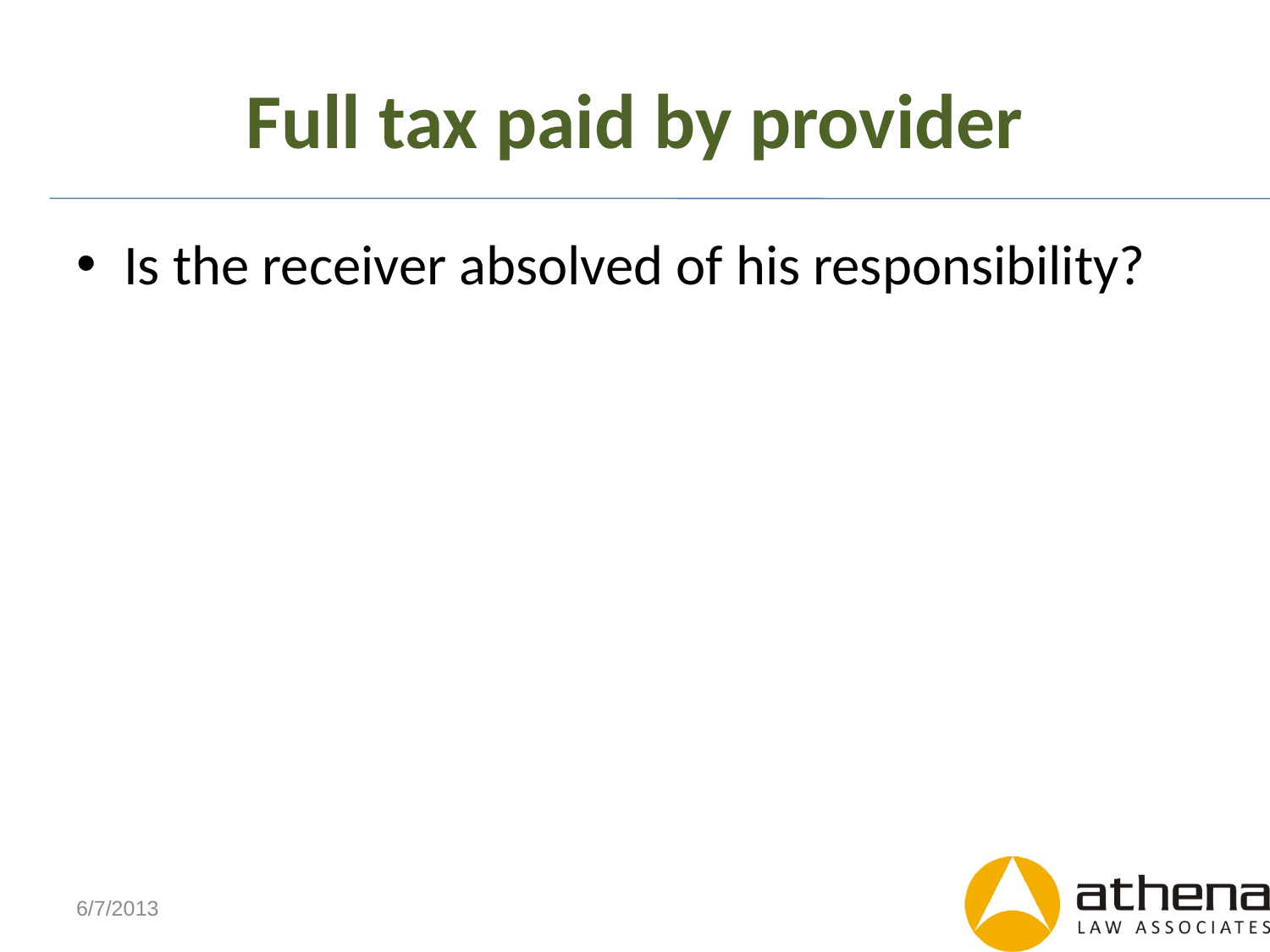

# Full tax paid by provider
Is the receiver absolved of his responsibility?
6/7/2013